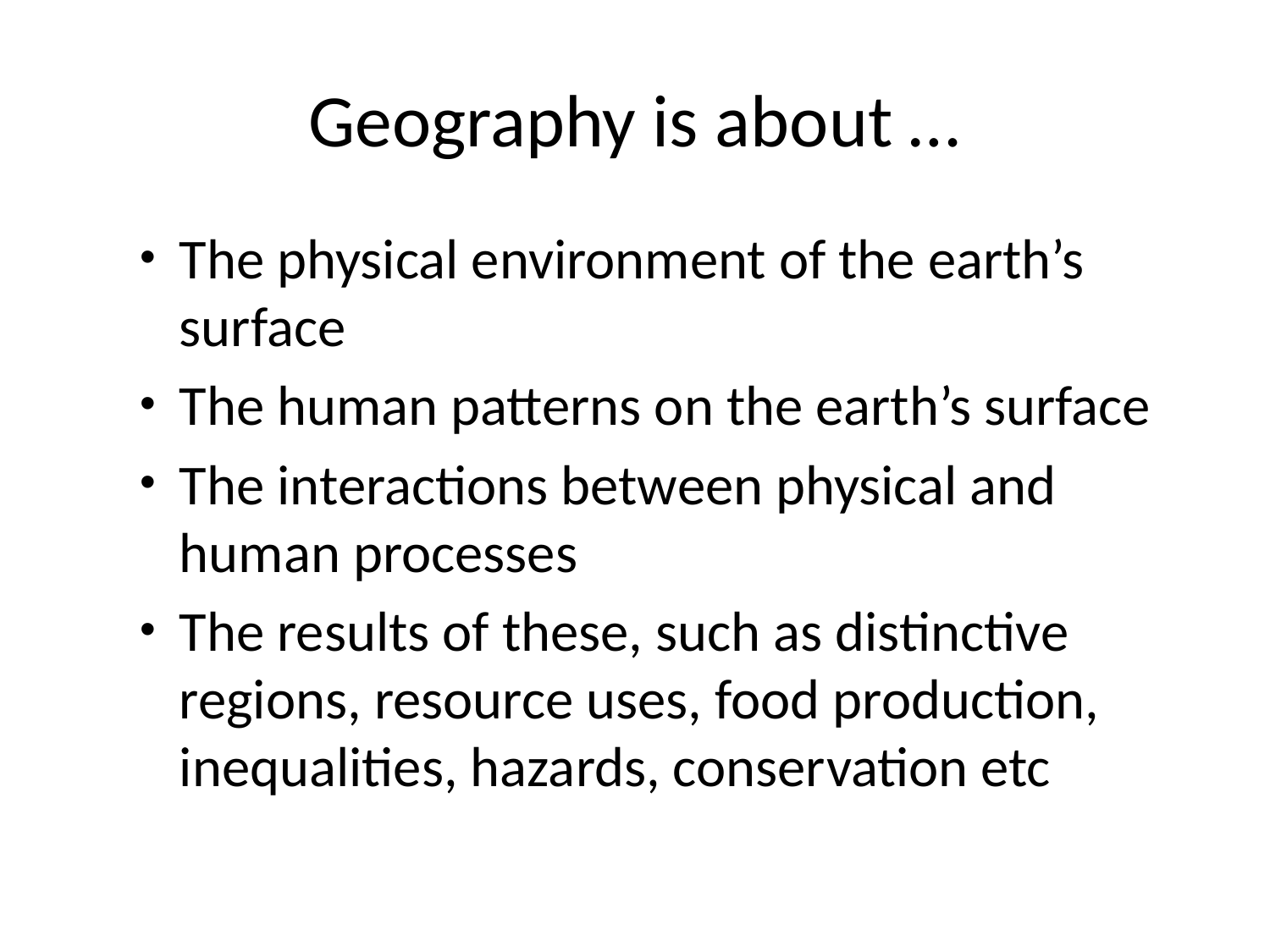

# Geography is about …
The physical environment of the earth’s surface
The human patterns on the earth’s surface
The interactions between physical and human processes
The results of these, such as distinctive regions, resource uses, food production, inequalities, hazards, conservation etc